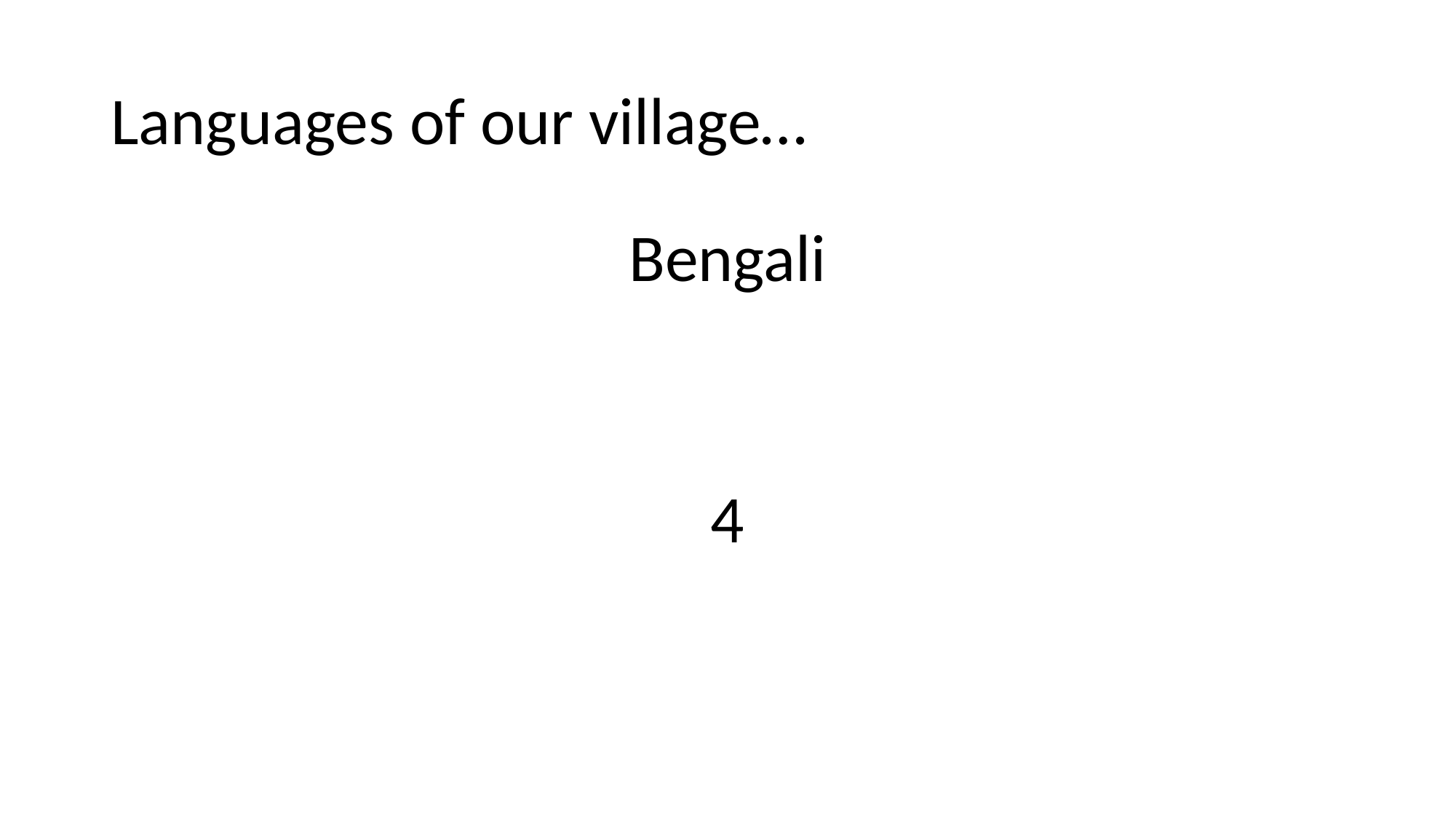

# Languages of our village…
Bengali

4